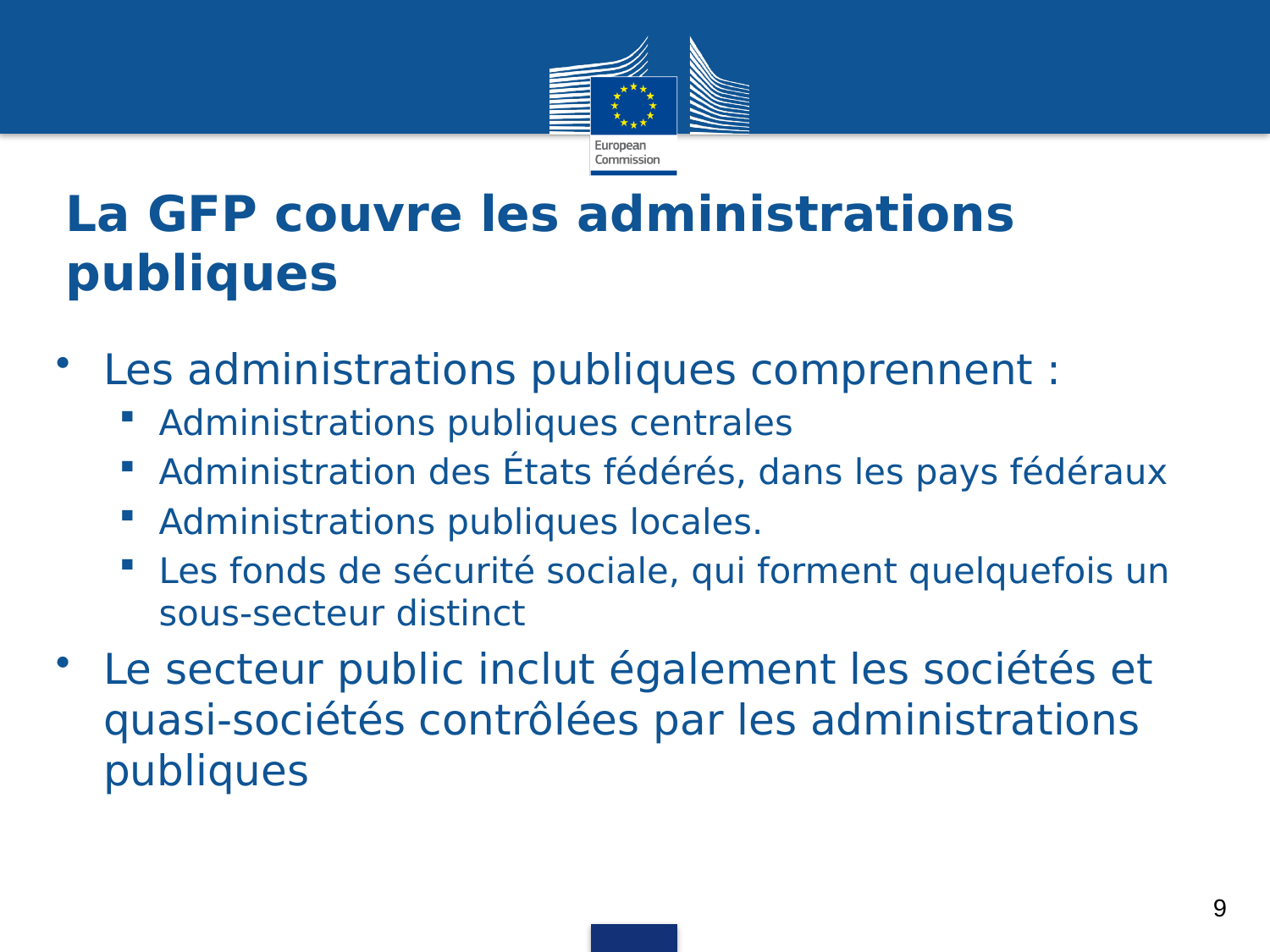

# La GFP couvre les administrations publiques
Les administrations publiques comprennent :
Administrations publiques centrales
Administration des États fédérés, dans les pays fédéraux
Administrations publiques locales.
Les fonds de sécurité sociale, qui forment quelquefois un sous-secteur distinct
Le secteur public inclut également les sociétés et quasi-sociétés contrôlées par les administrations publiques

9